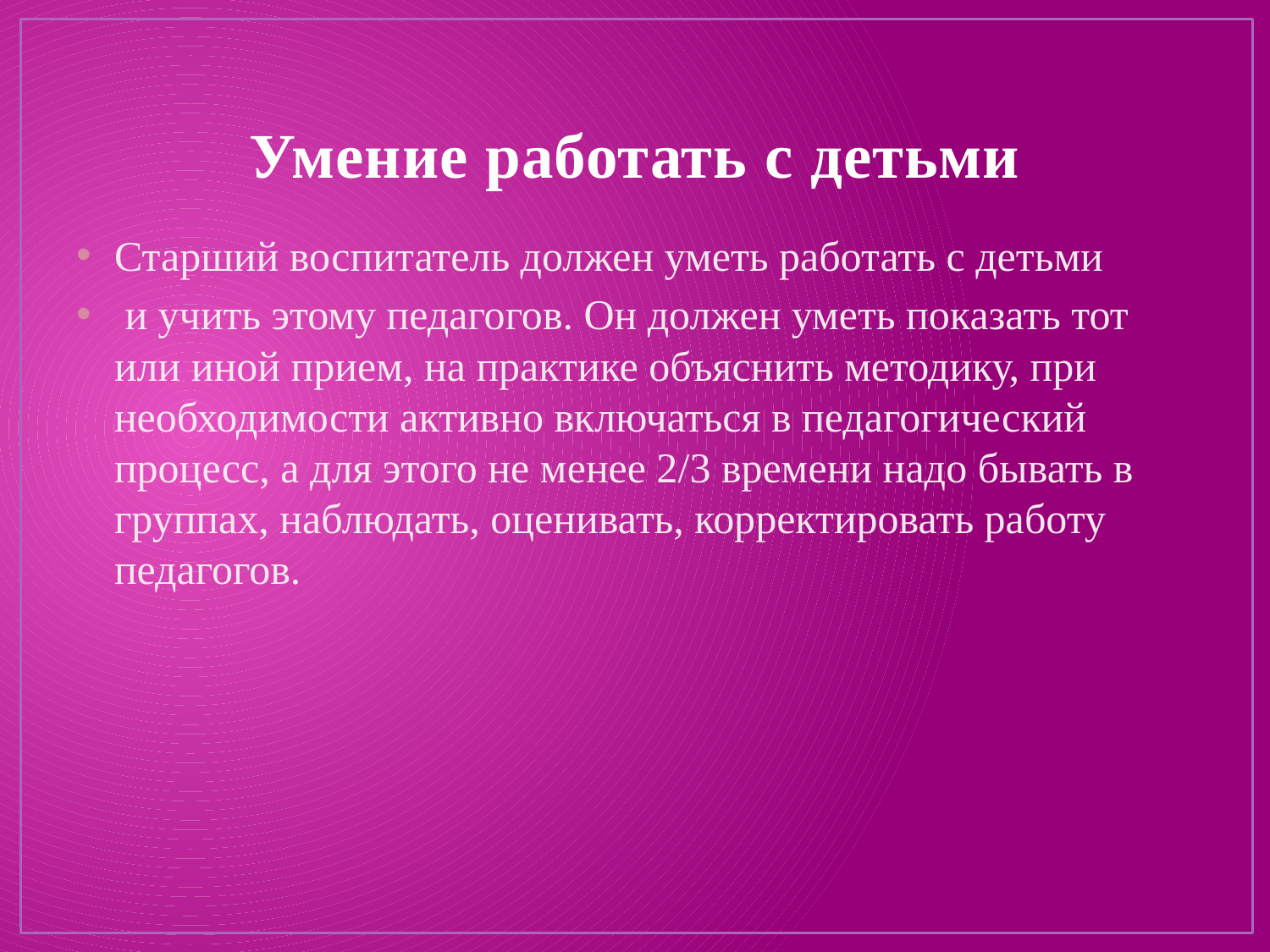

# Умение работать с детьми
Старший воспитатель должен уметь работать с детьми
 и учить этому педагогов. Он должен уметь показать тот или иной прием, на практике объяснить методику, при необходимости активно включаться в педагогический процесс, а для этого не менее 2/3 времени надо бывать в группах, наблюдать, оценивать, корректировать работу педагогов.